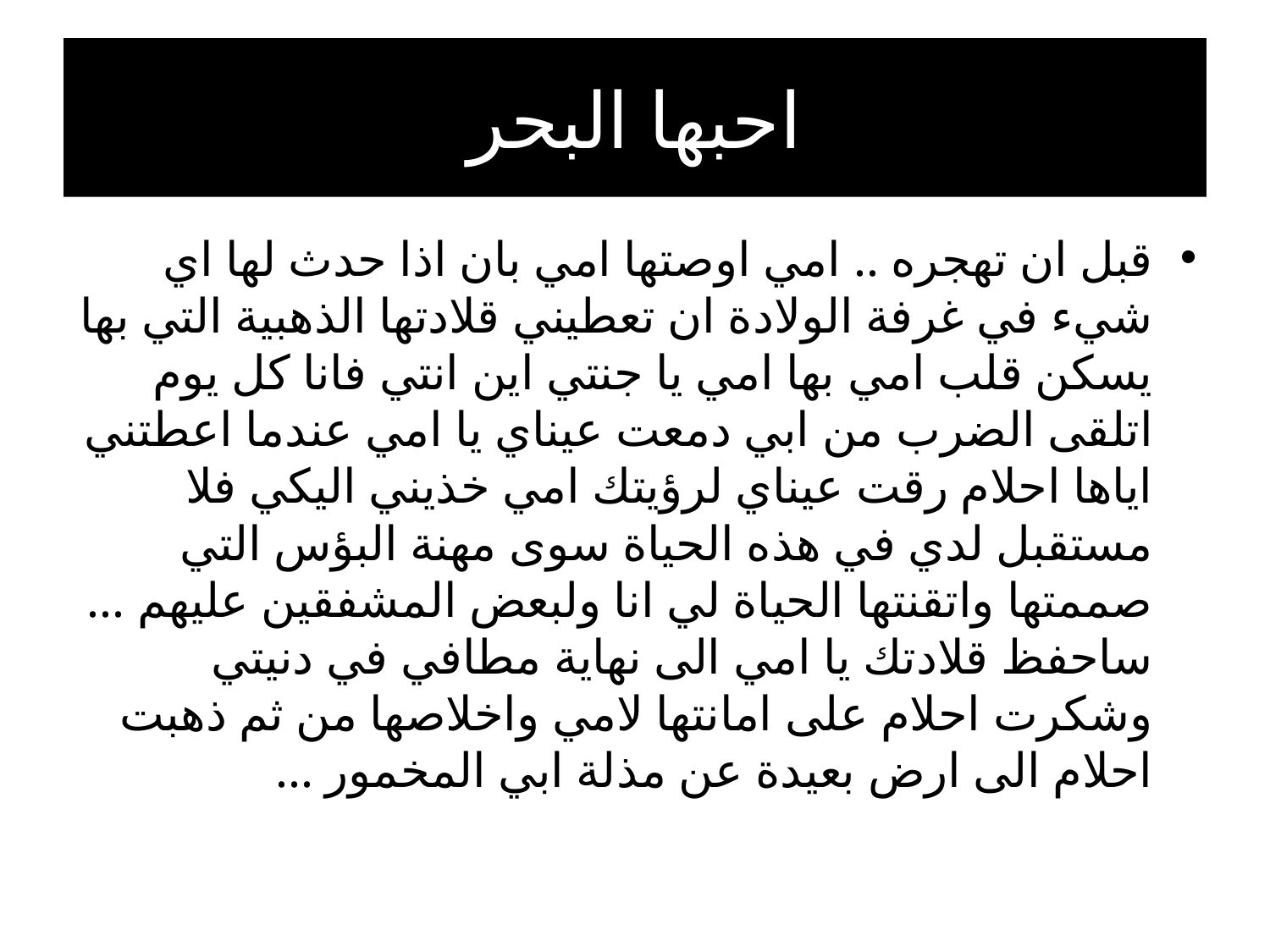

# احبها البحر
قبل ان تهجره .. امي اوصتها امي بان اذا حدث لها اي شيء في غرفة الولادة ان تعطيني قلادتها الذهبية التي بها يسكن قلب امي بها امي يا جنتي اين انتي فانا كل يوم اتلقى الضرب من ابي دمعت عيناي يا امي عندما اعطتني اياها احلام رقت عيناي لرؤيتك امي خذيني اليكي فلا مستقبل لدي في هذه الحياة سوى مهنة البؤس التي صممتها واتقنتها الحياة لي انا ولبعض المشفقين عليهم ... ساحفظ قلادتك يا امي الى نهاية مطافي في دنيتي وشكرت احلام على امانتها لامي واخلاصها من ثم ذهبت احلام الى ارض بعيدة عن مذلة ابي المخمور ...